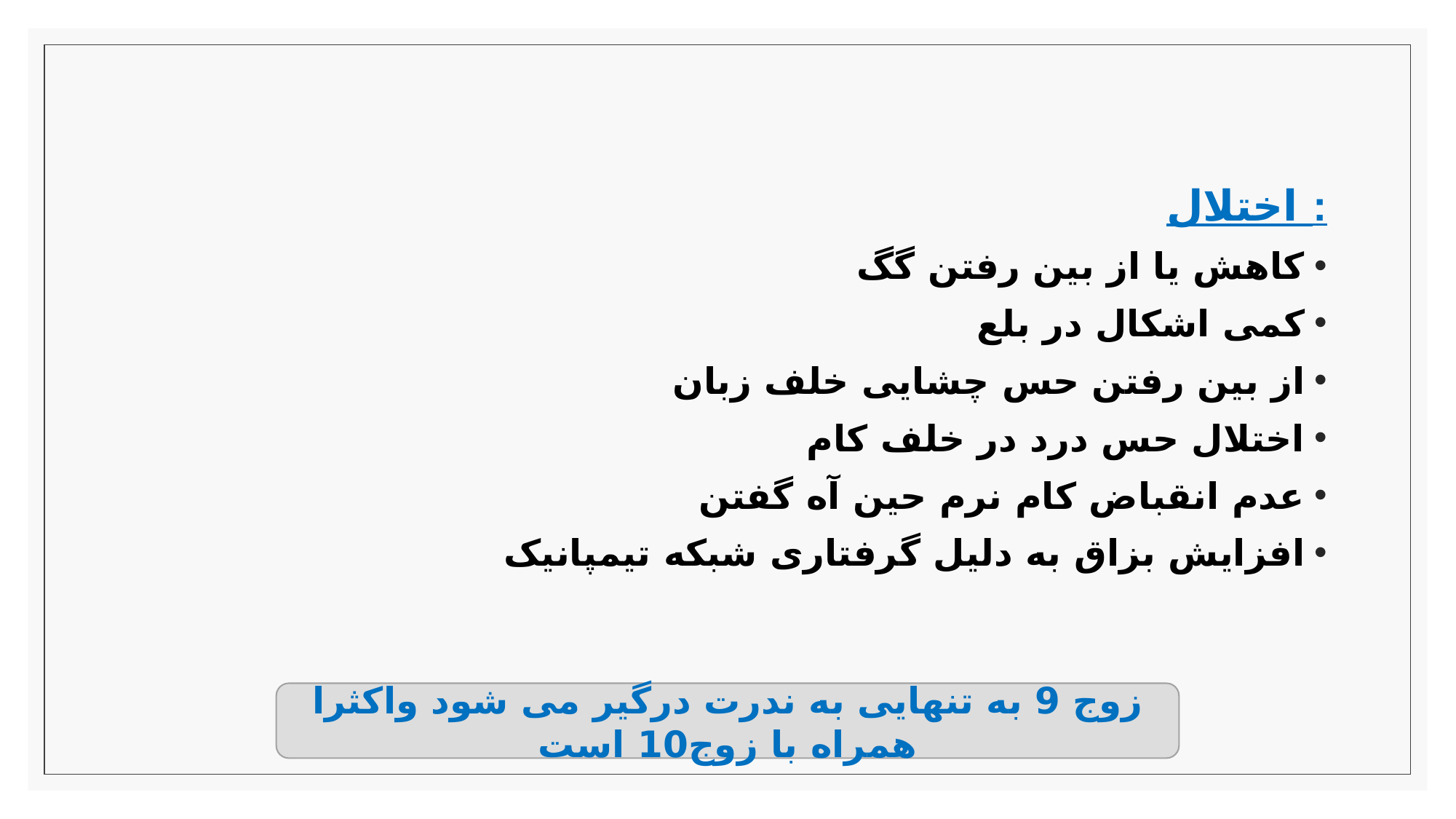

اختلال :
کاهش یا از بین رفتن گگ
کمی اشکال در بلع
از بین رفتن حس چشایی خلف زبان
اختلال حس درد در خلف کام
عدم انقباض کام نرم حین آه گفتن
افزایش بزاق به دلیل گرفتاری شبکه تیمپانیک
زوج 9 به تنهایی به ندرت درگیر می شود واکثرا همراه با زوج10 است